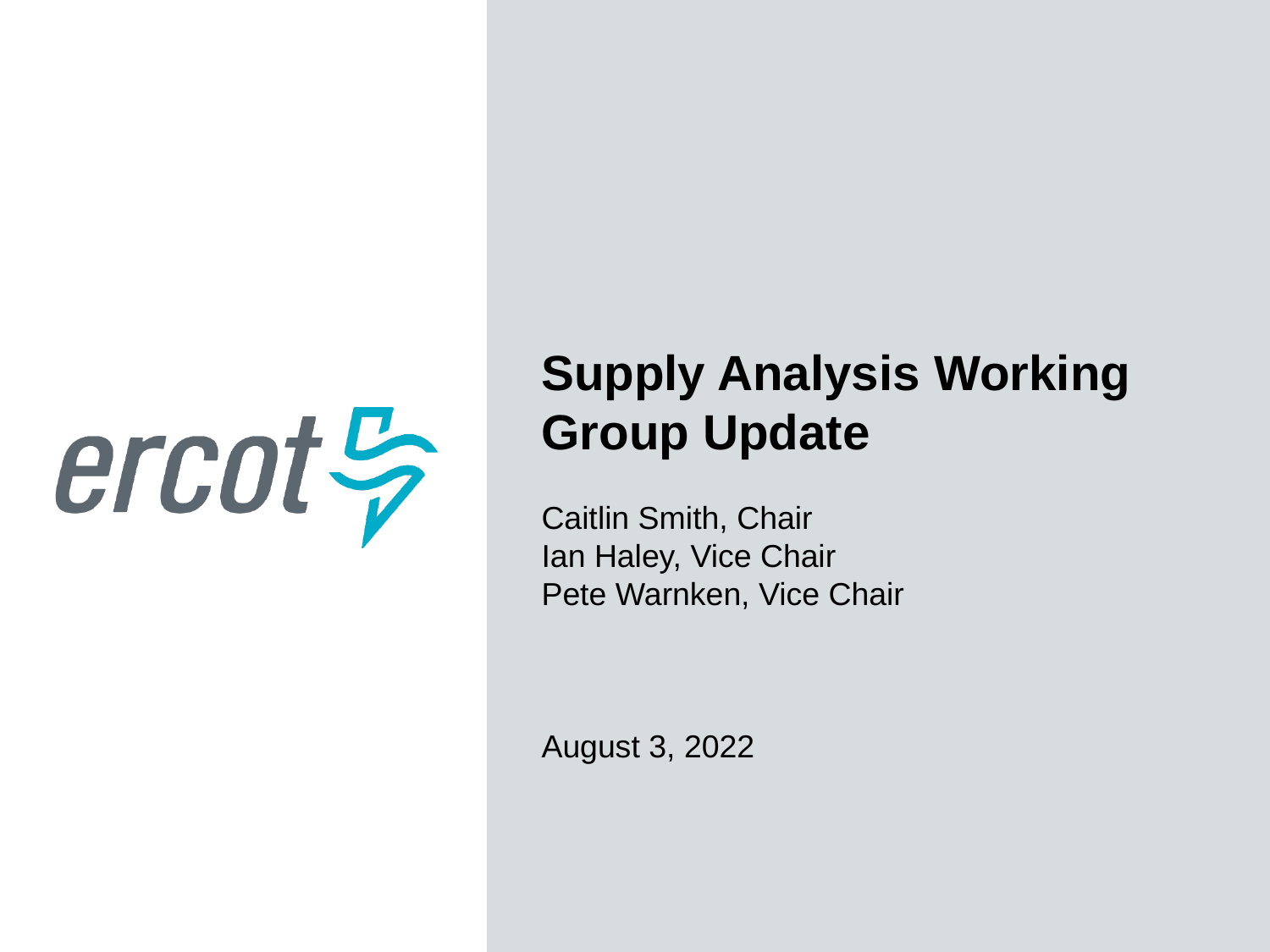

Supply Analysis Working Group Update

Caitlin Smith, Chair
Ian Haley, Vice Chair
Pete Warnken, Vice Chair

August 3, 2022